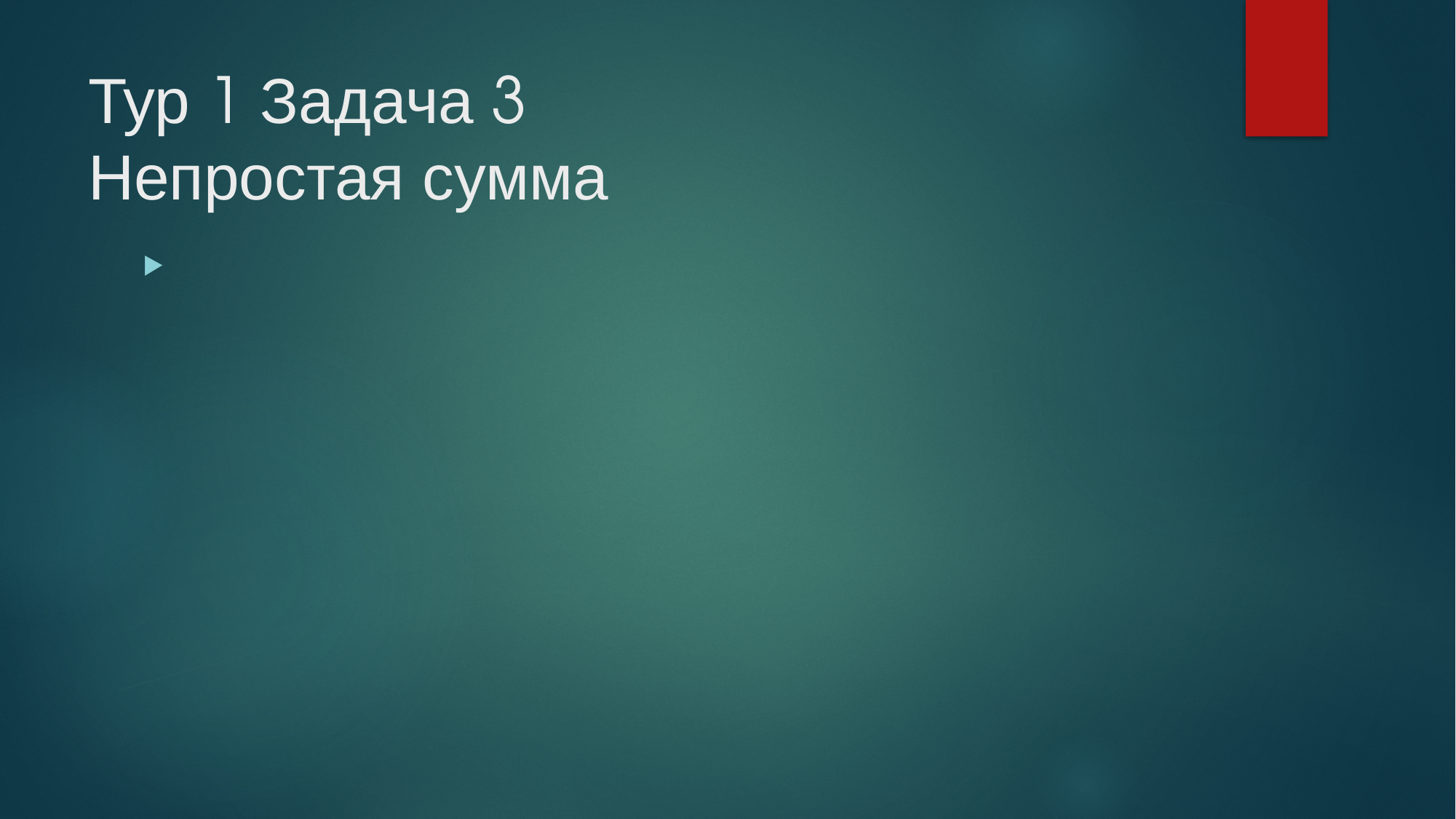

# Тур 1 Задача 3 Непростая сумма